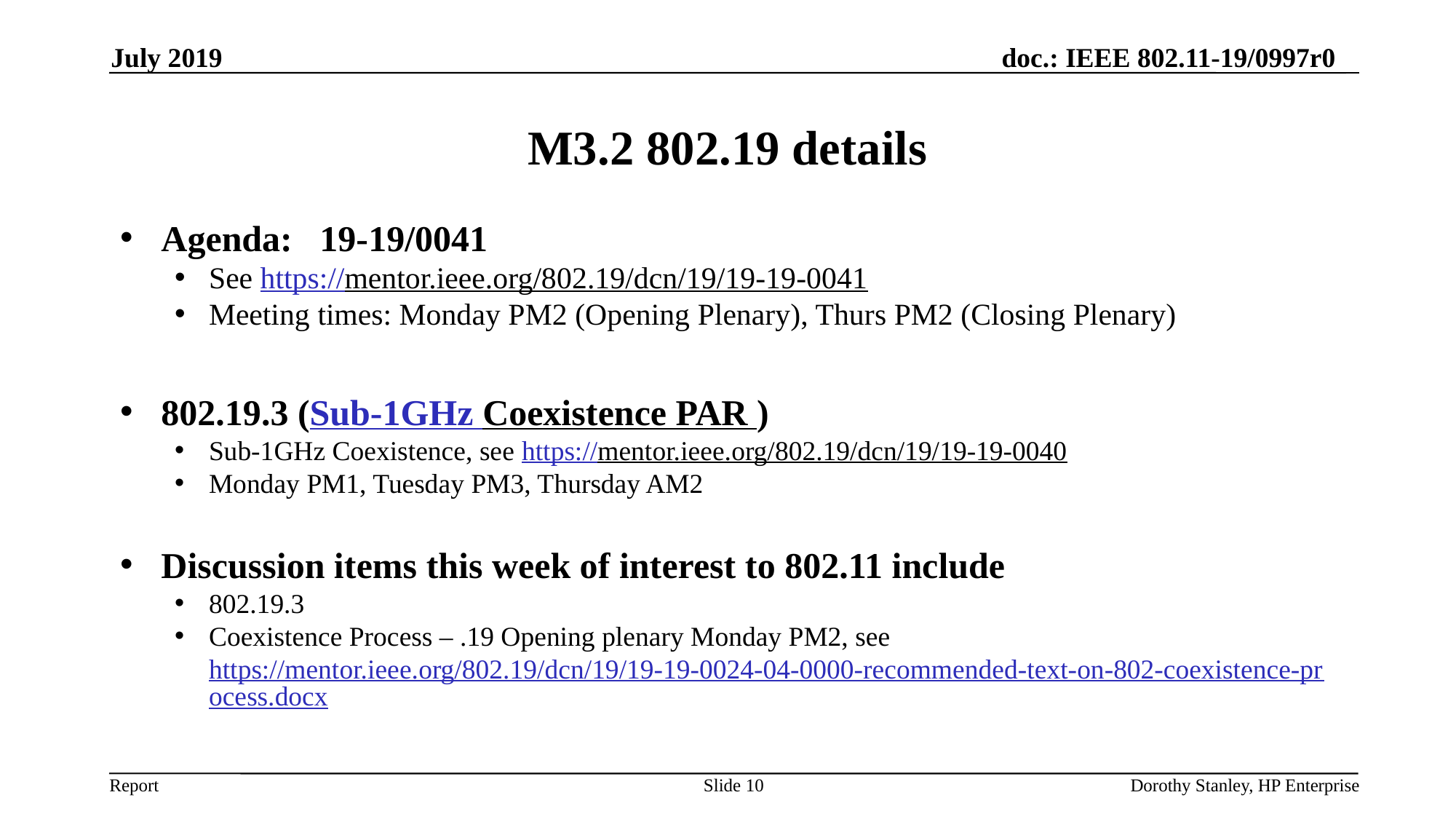

July 2019
# M3.2 802.19 details
Agenda:   19-19/0041
See https://mentor.ieee.org/802.19/dcn/19/19-19-0041
Meeting times: Monday PM2 (Opening Plenary), Thurs PM2 (Closing Plenary)

802.19.3 (Sub-1GHz Coexistence PAR )
Sub-1GHz Coexistence, see https://mentor.ieee.org/802.19/dcn/19/19-19-0040
Monday PM1, Tuesday PM3, Thursday AM2

Discussion items this week of interest to 802.11 include
802.19.3
Coexistence Process – .19 Opening plenary Monday PM2, see https://mentor.ieee.org/802.19/dcn/19/19-19-0024-04-0000-recommended-text-on-802-coexistence-process.docx

Slide 10
Dorothy Stanley, HP Enterprise